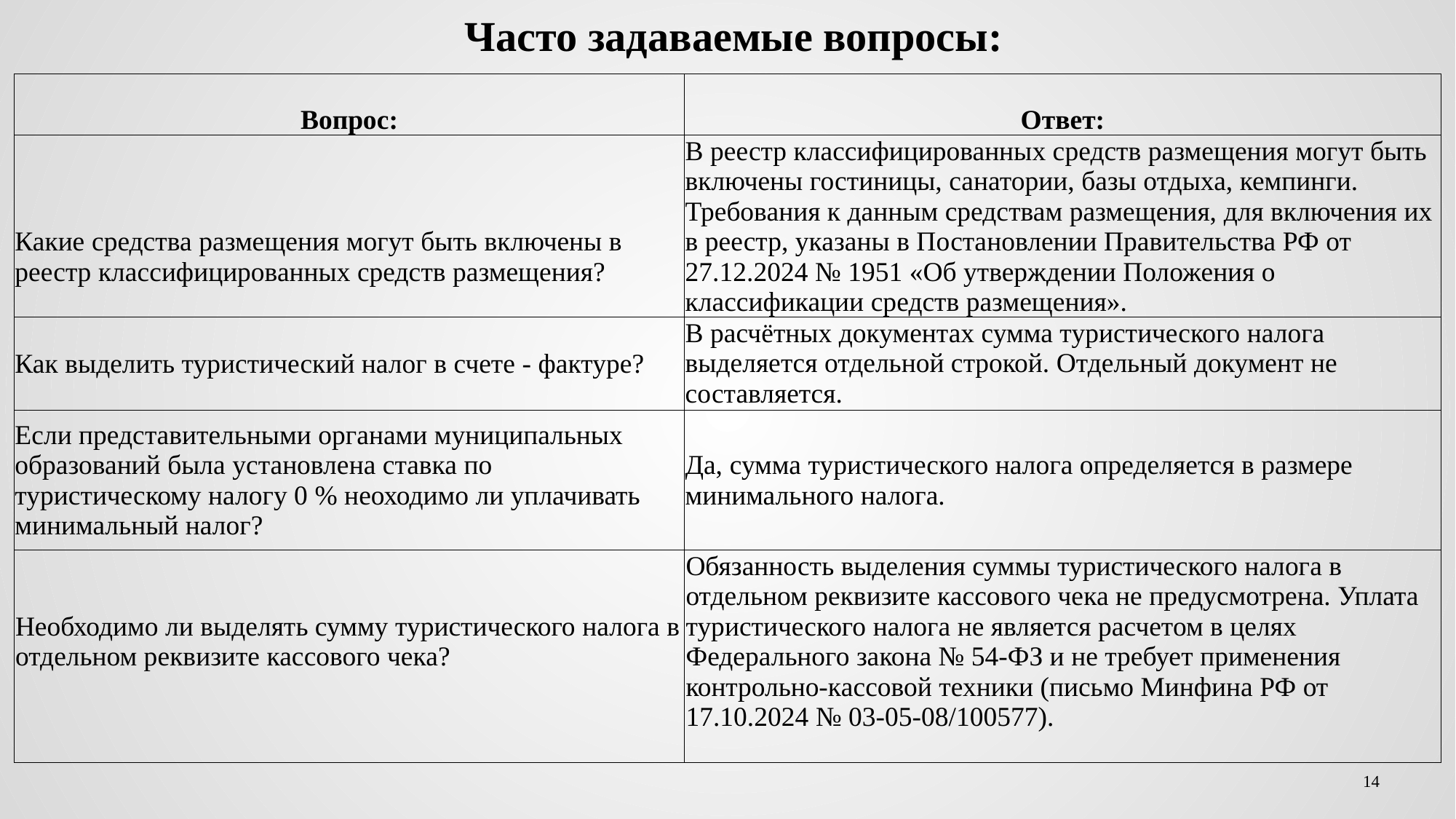

# Часто задаваемые вопросы:
| Вопрос: | Ответ: |
| --- | --- |
| Какие средства размещения могут быть включены в реестр классифицированных средств размещения? | В реестр классифицированных средств размещения могут быть включены гостиницы, санатории, базы отдыха, кемпинги. Требования к данным средствам размещения, для включения их в реестр, указаны в Постановлении Правительства РФ от 27.12.2024 № 1951 «Об утверждении Положения о классификации средств размещения». |
| Как выделить туристический налог в счете - фактуре? | В расчётных документах сумма туристического налога выделяется отдельной строкой. Отдельный документ не составляется. |
| Если представительными органами муниципальных образований была установлена ставка по туристическому налогу 0 % неоходимо ли уплачивать минимальный налог? | Да, сумма туристического налога определяется в размере минимального налога. |
| Необходимо ли выделять сумму туристического налога в отдельном реквизите кассового чека? | Обязанность выделения суммы туристического налога в отдельном реквизите кассового чека не предусмотрена. Уплата туристического налога не является расчетом в целях Федерального закона № 54-ФЗ и не требует применения контрольно-кассовой техники (письмо Минфина РФ от 17.10.2024 № 03-05-08/100577). |
14